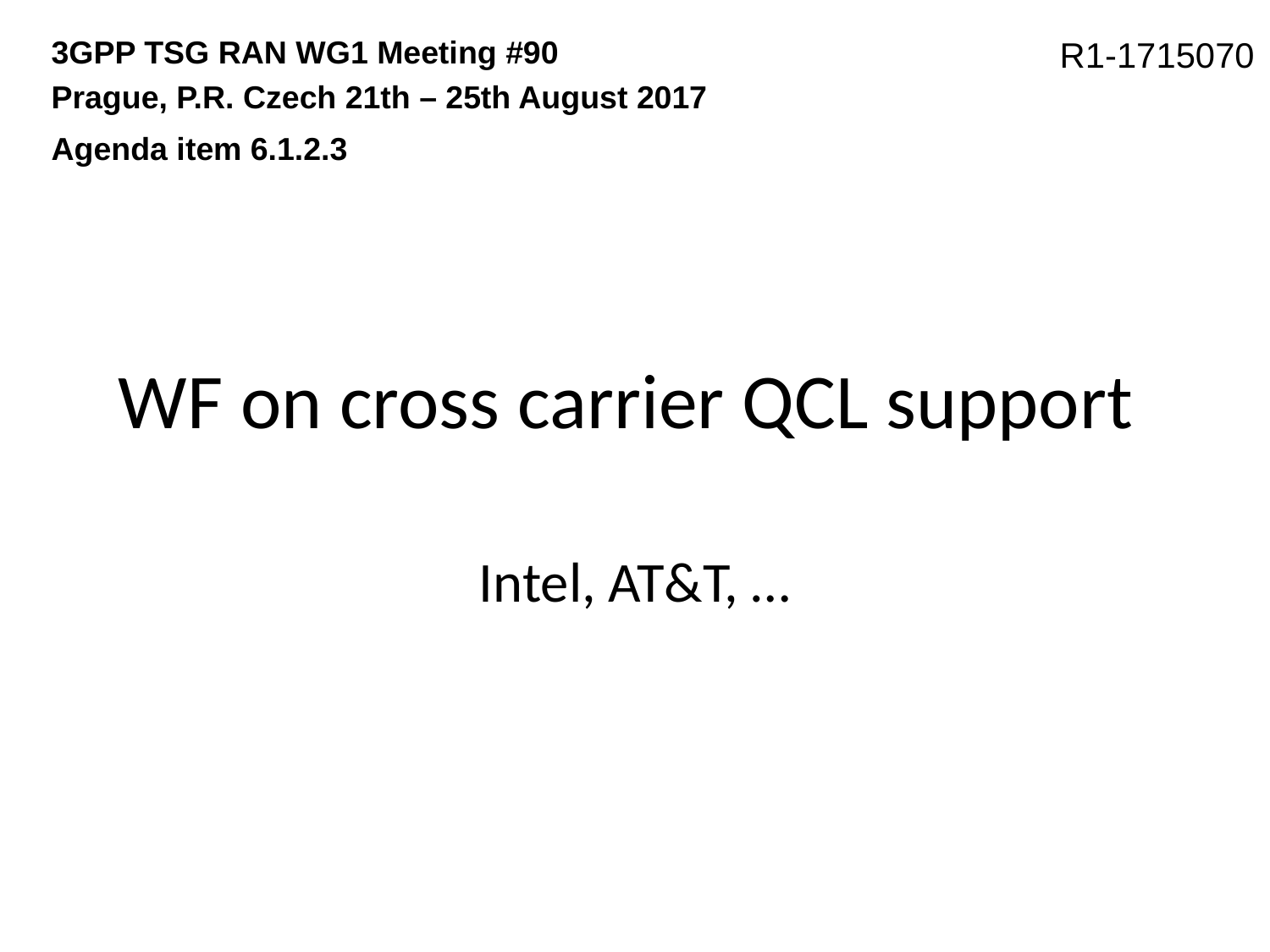

3GPP TSG RAN WG1 Meeting #90
Prague, P.R. Czech 21th – 25th August 2017
Agenda item 6.1.2.3
R1-1715070
# WF on cross carrier QCL support
Intel, AT&T, …